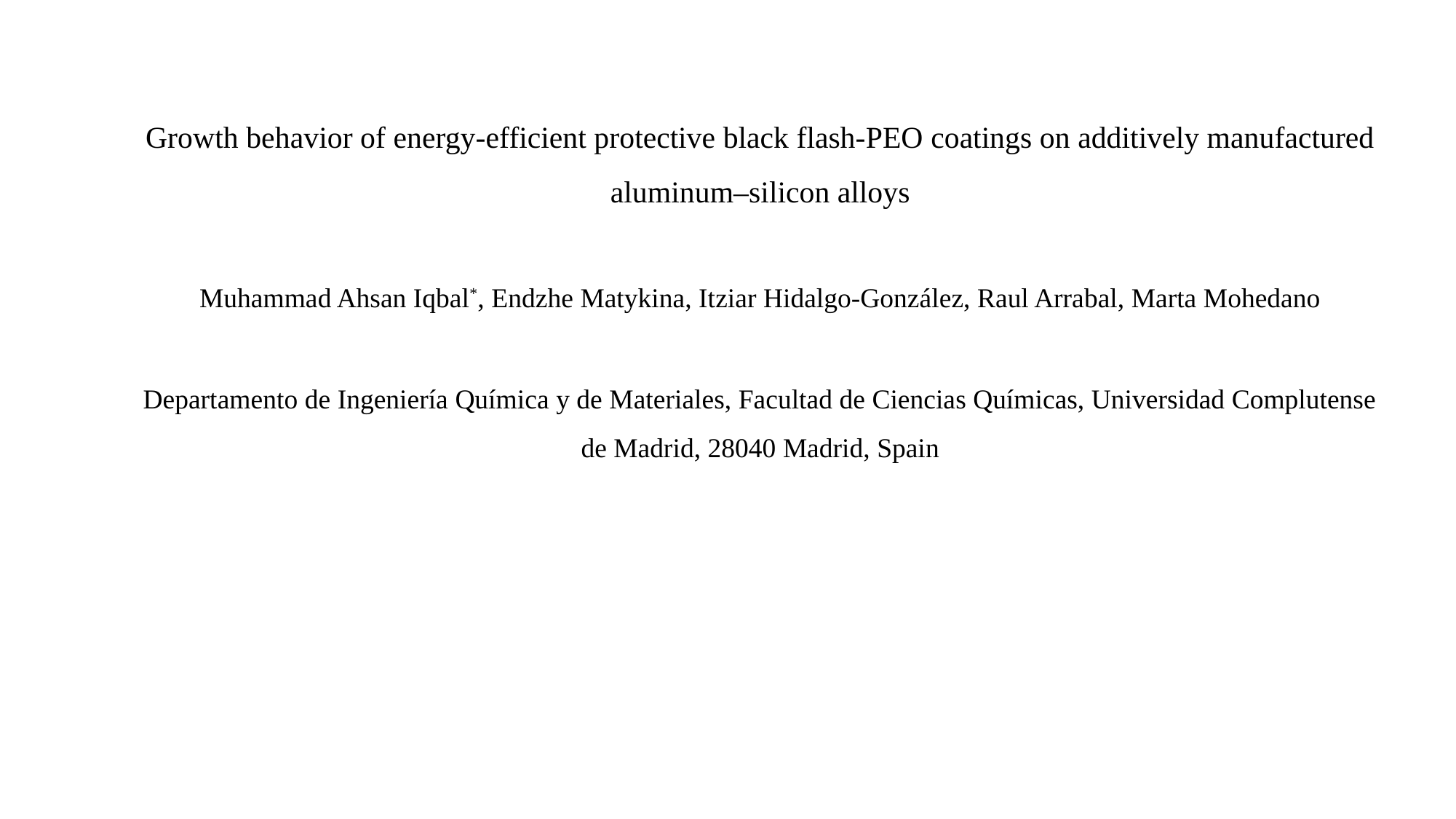

Growth behavior of energy-efficient protective black flash-PEO coatings on additively manufactured aluminum‒silicon alloys

Muhammad Ahsan Iqbal*, Endzhe Matykina, Itziar Hidalgo-González, Raul Arrabal, Marta Mohedano

Departamento de Ingeniería Química y de Materiales, Facultad de Ciencias Químicas, Universidad Complutense de Madrid, 28040 Madrid, Spain